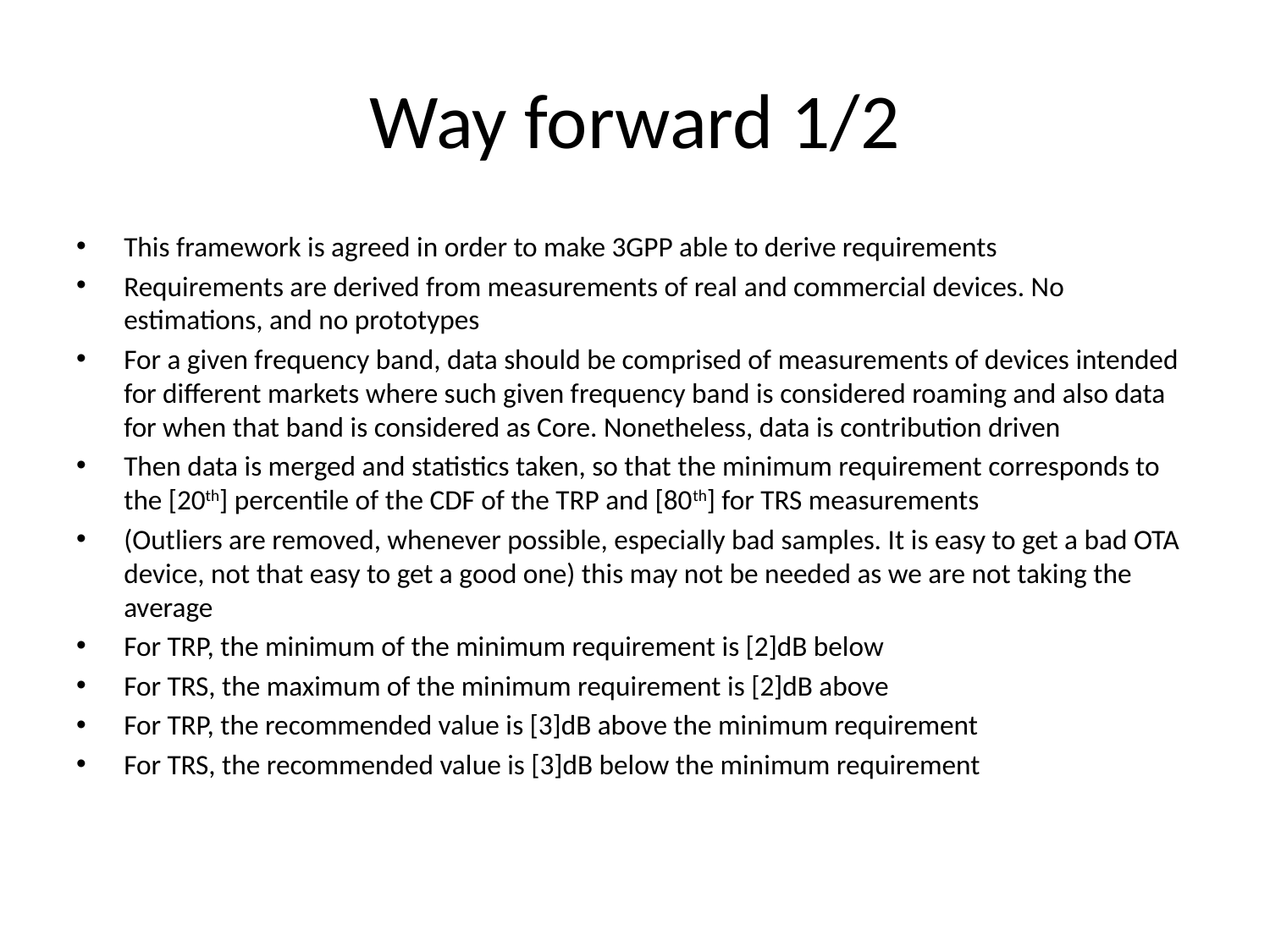

# Way forward 1/2
This framework is agreed in order to make 3GPP able to derive requirements
Requirements are derived from measurements of real and commercial devices. No estimations, and no prototypes
For a given frequency band, data should be comprised of measurements of devices intended for different markets where such given frequency band is considered roaming and also data for when that band is considered as Core. Nonetheless, data is contribution driven
Then data is merged and statistics taken, so that the minimum requirement corresponds to the [20th] percentile of the CDF of the TRP and [80th] for TRS measurements
(Outliers are removed, whenever possible, especially bad samples. It is easy to get a bad OTA device, not that easy to get a good one) this may not be needed as we are not taking the average
For TRP, the minimum of the minimum requirement is [2]dB below
For TRS, the maximum of the minimum requirement is [2]dB above
For TRP, the recommended value is [3]dB above the minimum requirement
For TRS, the recommended value is [3]dB below the minimum requirement